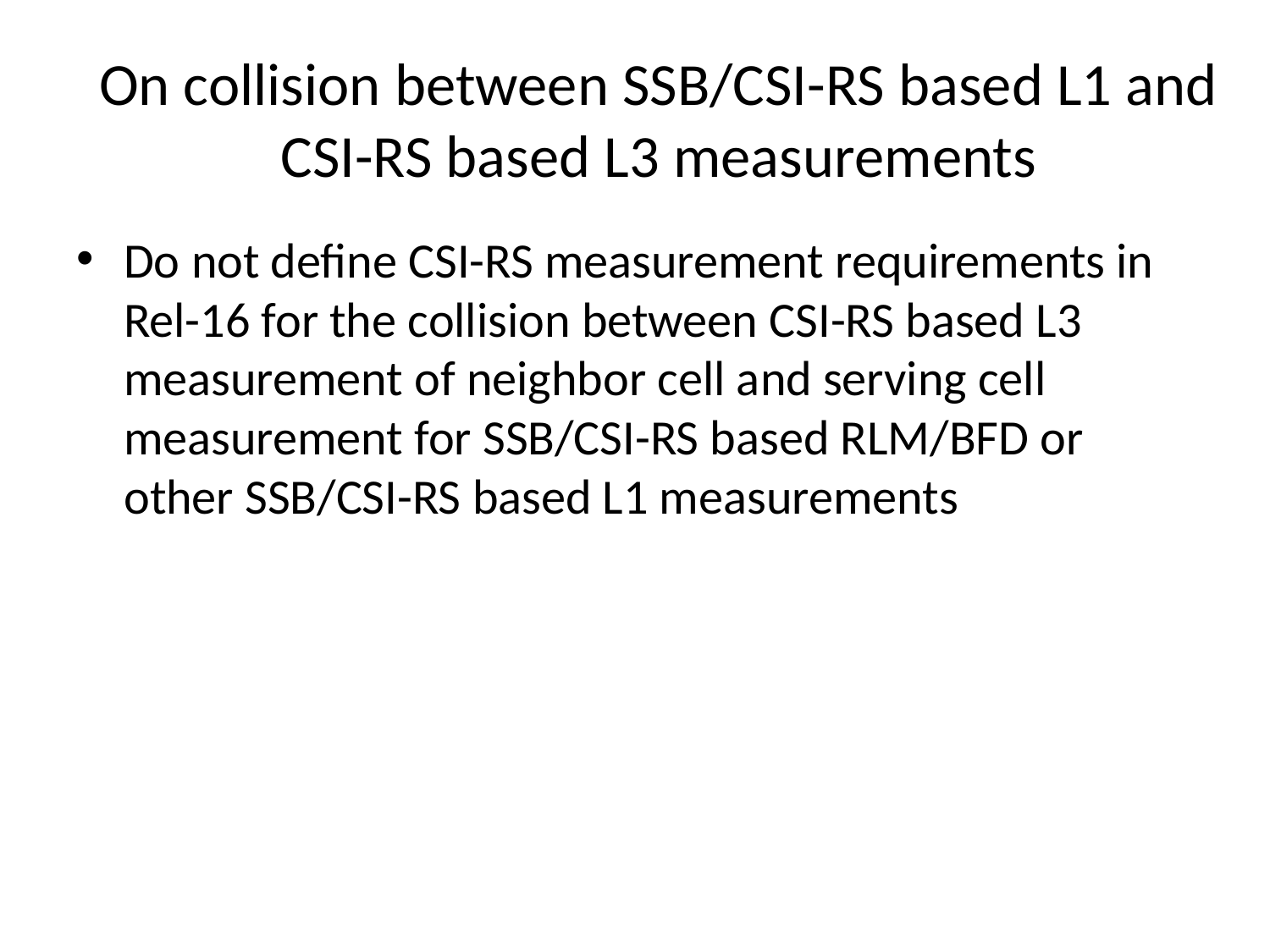

# On collision between SSB/CSI-RS based L1 and CSI-RS based L3 measurements
Do not define CSI-RS measurement requirements in Rel-16 for the collision between CSI-RS based L3 measurement of neighbor cell and serving cell measurement for SSB/CSI-RS based RLM/BFD or other SSB/CSI-RS based L1 measurements